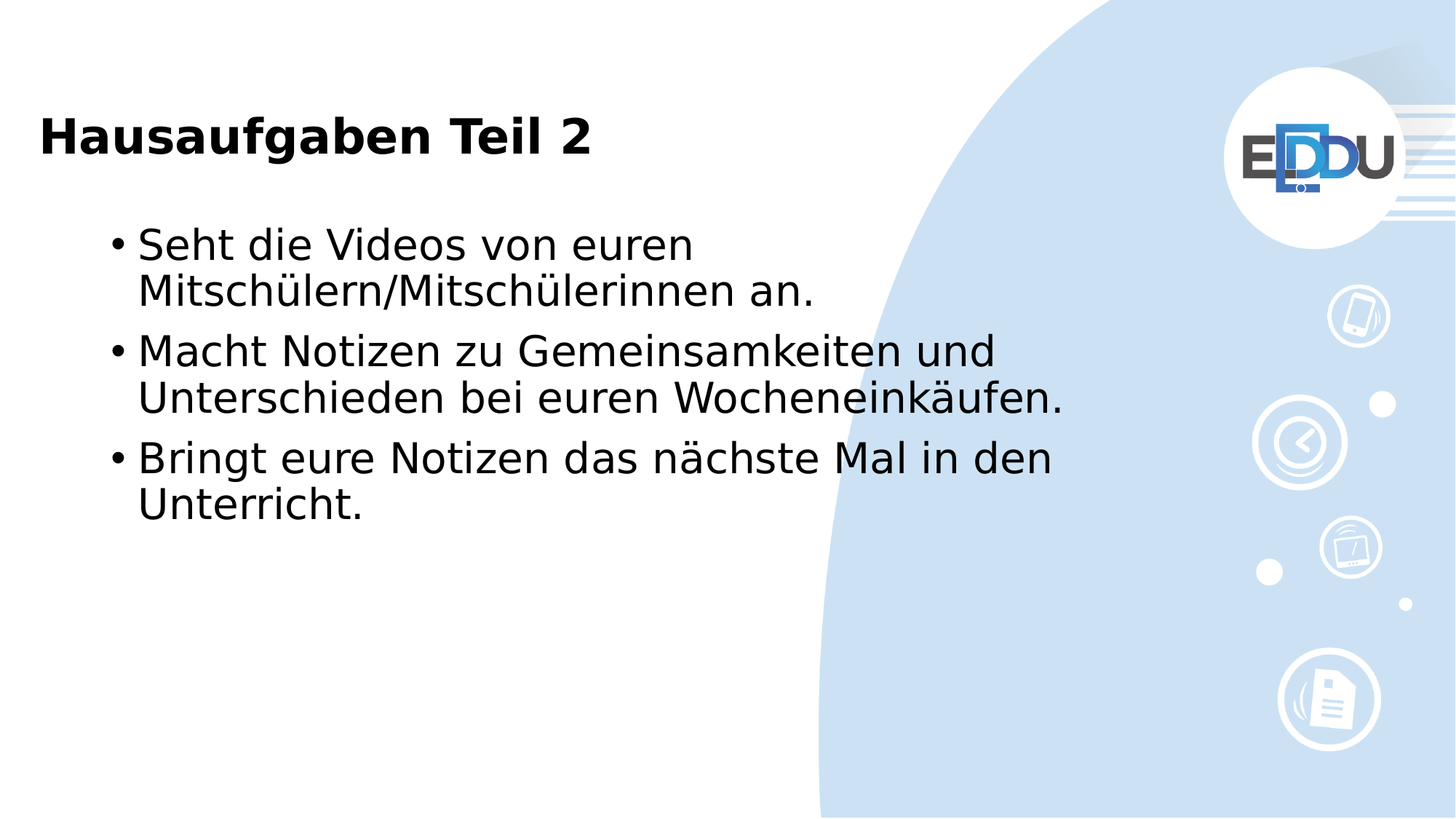

# Hausaufgaben Teil 2
Seht die Videos von euren Mitschülern/Mitschülerinnen an.
Macht Notizen zu Gemeinsamkeiten und Unterschieden bei euren Wocheneinkäufen.
Bringt eure Notizen das nächste Mal in den Unterricht.